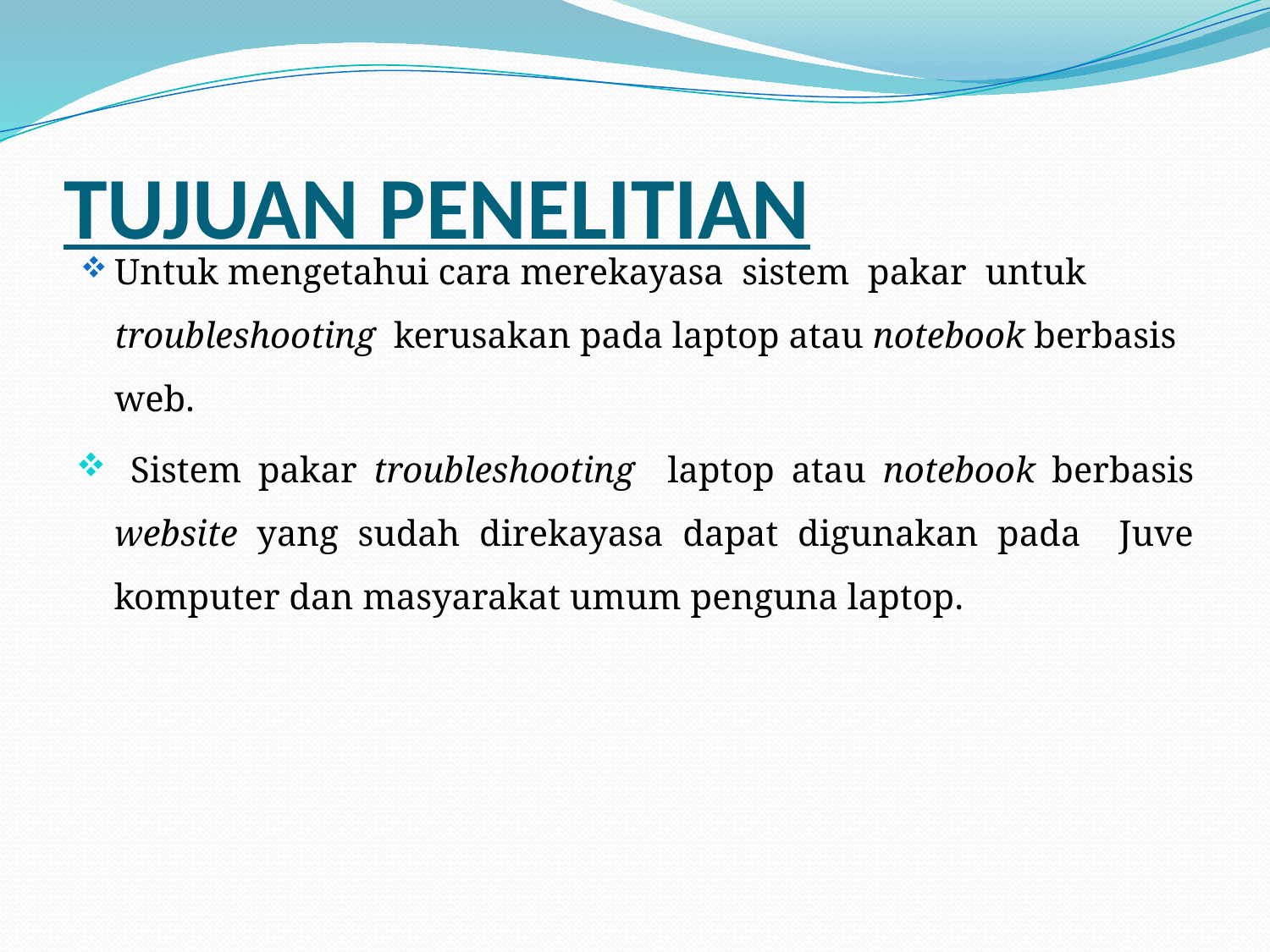

# TUJUAN PENELITIAN
Untuk mengetahui cara merekayasa  sistem  pakar  untuk troubleshooting  kerusakan pada laptop atau notebook berbasis web.
 Sistem pakar troubleshooting  laptop atau notebook berbasis website yang sudah direkayasa dapat digunakan pada  Juve komputer dan masyarakat umum penguna laptop.